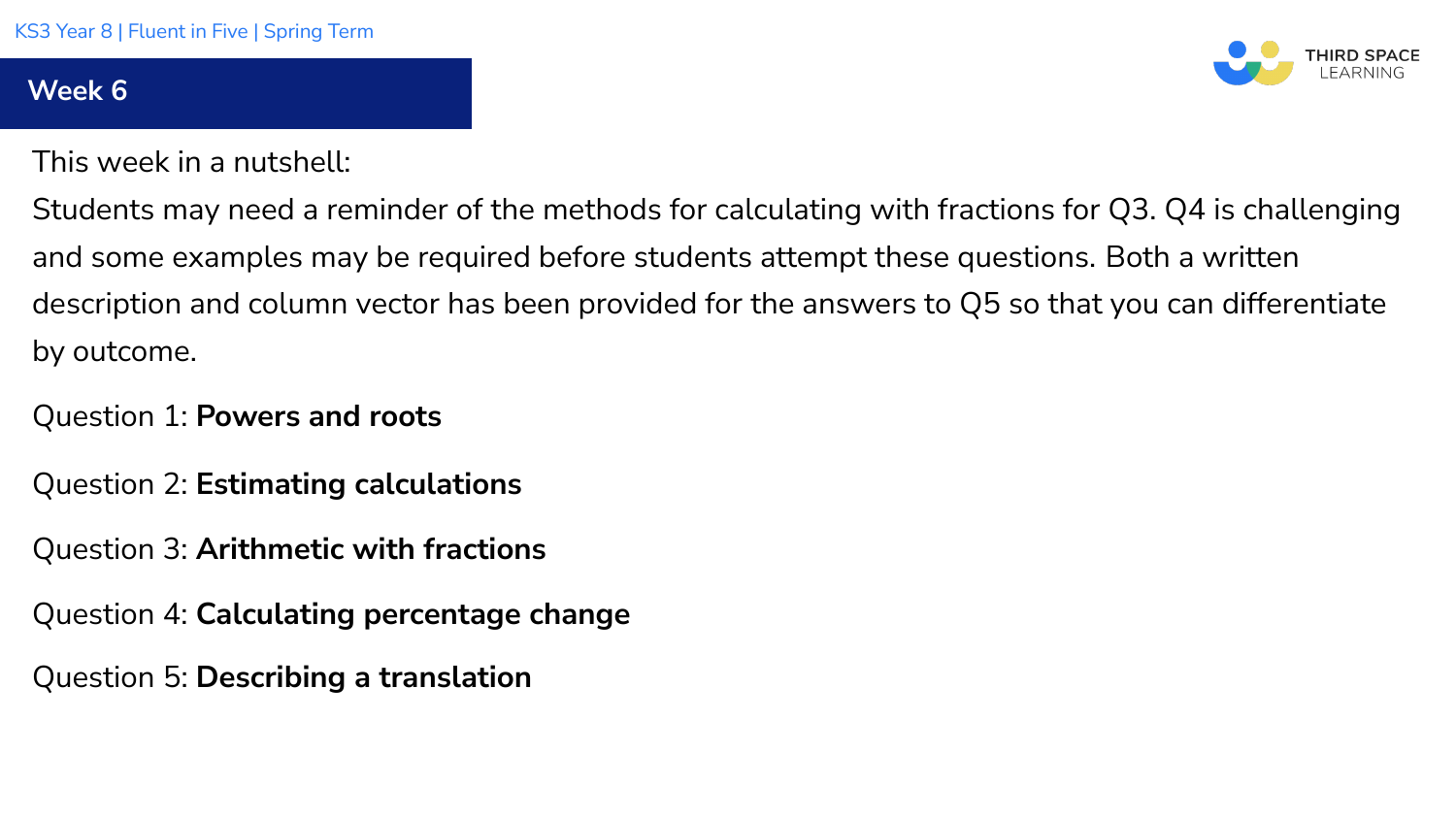

Week 6
| This week in a nutshell: Students may need a reminder of the methods for calculating with fractions for Q3. Q4 is challenging and some examples may be required before students attempt these questions. Both a written description and column vector has been provided for the answers to Q5 so that you can differentiate by outcome. |
| --- |
| Question 1: Powers and roots |
| Question 2: Estimating calculations |
| Question 3: Arithmetic with fractions |
| Question 4: Calculating percentage change |
| Question 5: Describing a translation |